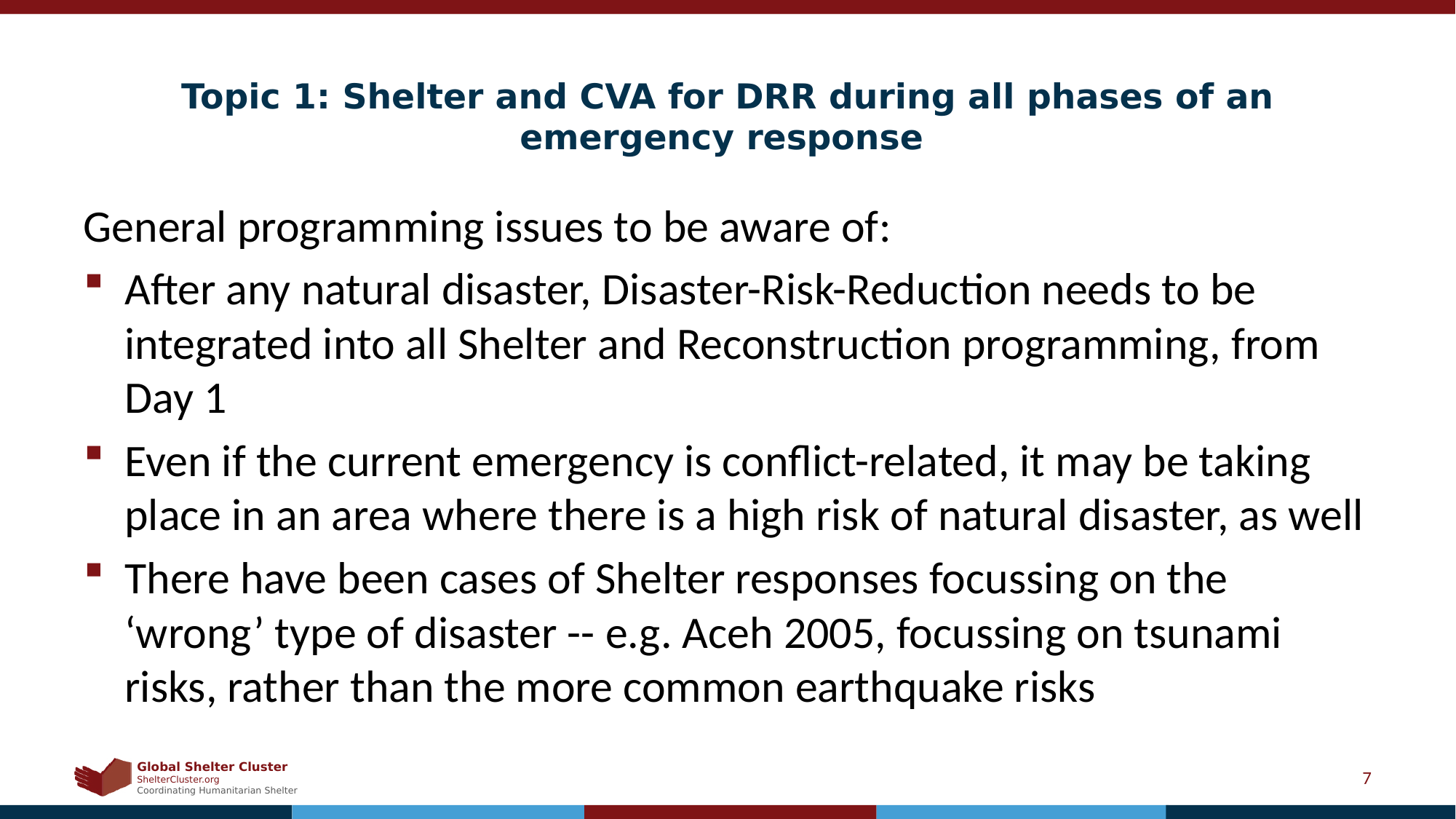

# Topic 1: Shelter and CVA for DRR during all phases of an emergency response
General programming issues to be aware of:
After any natural disaster, Disaster-Risk-Reduction needs to be integrated into all Shelter and Reconstruction programming, from Day 1
Even if the current emergency is conflict-related, it may be taking place in an area where there is a high risk of natural disaster, as well
There have been cases of Shelter responses focussing on the ‘wrong’ type of disaster -- e.g. Aceh 2005, focussing on tsunami risks, rather than the more common earthquake risks

7